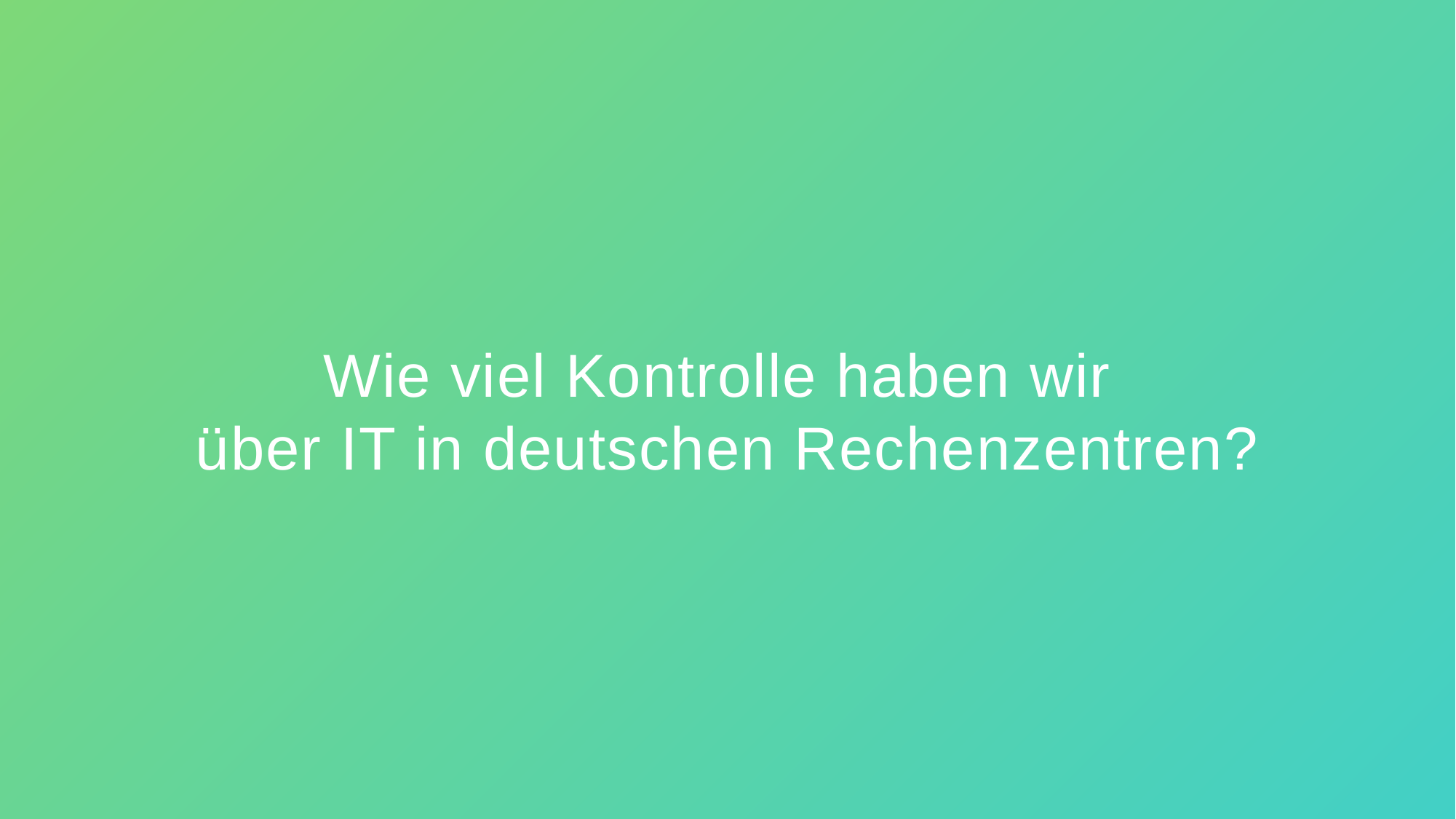

# Wie viel Kontrolle haben wir über IT in deutschen Rechenzentren?